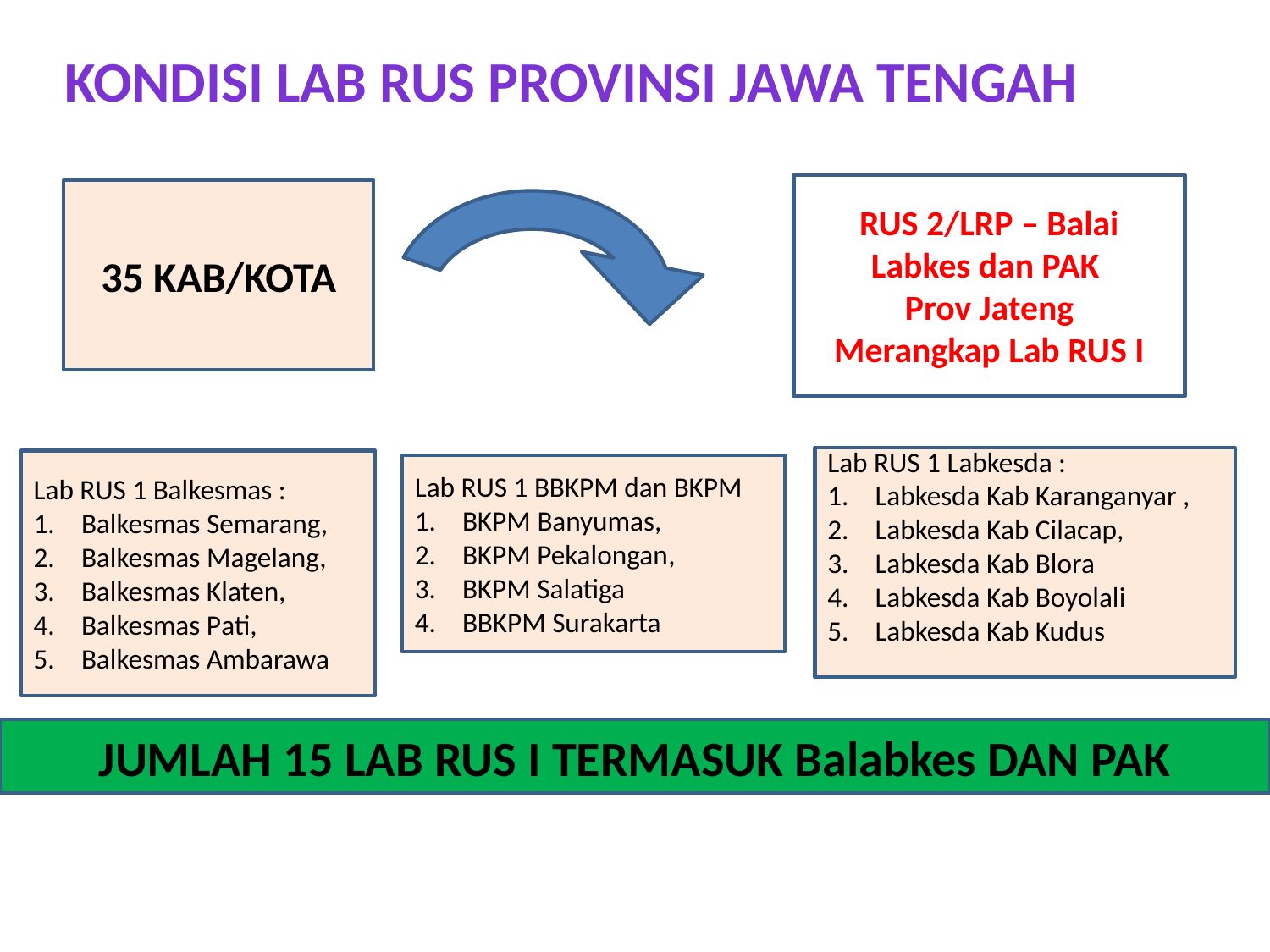

Kondisi Lab RUS Provinsi Jawa Tengah

RUS 2/LRP – Balai Labkes dan PAK
Prov Jateng
Merangkap Lab RUS I
35 KAB/KOTA
Lab RUS 1 Labkesda :
Labkesda Kab Karanganyar ,
Labkesda Kab Cilacap,
Labkesda Kab Blora
Labkesda Kab Boyolali
Labkesda Kab Kudus

Lab RUS 1 Balkesmas :
Balkesmas Semarang,
Balkesmas Magelang,
Balkesmas Klaten,
Balkesmas Pati,
Balkesmas Ambarawa
Lab RUS 1 BBKPM dan BKPM
BKPM Banyumas,
BKPM Pekalongan,
BKPM Salatiga
BBKPM Surakarta
JUMLAH 15 LAB RUS I TERMASUK Balabkes DAN PAK